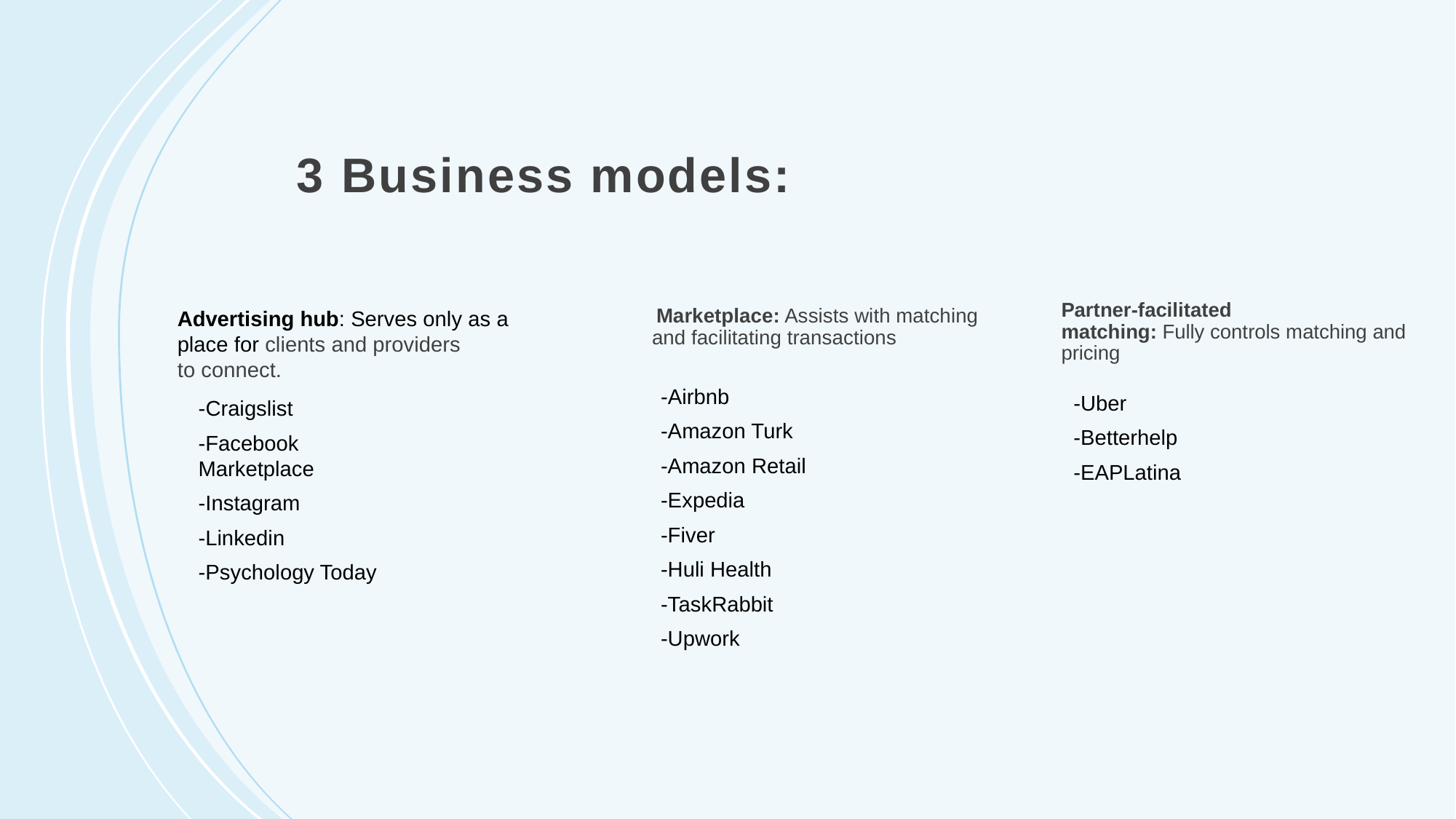

# 3 Business models:
Partner-facilitated matching: Fully controls matching and pricing
Advertising hub: Serves only as a place for clients and providers to connect.
 Marketplace: Assists with matching and facilitating transactions
-Airbnb
-Amazon Turk
-Amazon Retail
-Expedia
-Fiver
-Huli Health
-TaskRabbit
-Upwork
-Uber
-Betterhelp
-EAPLatina
-Craigslist
-Facebook Marketplace
-Instagram
-Linkedin
-Psychology Today